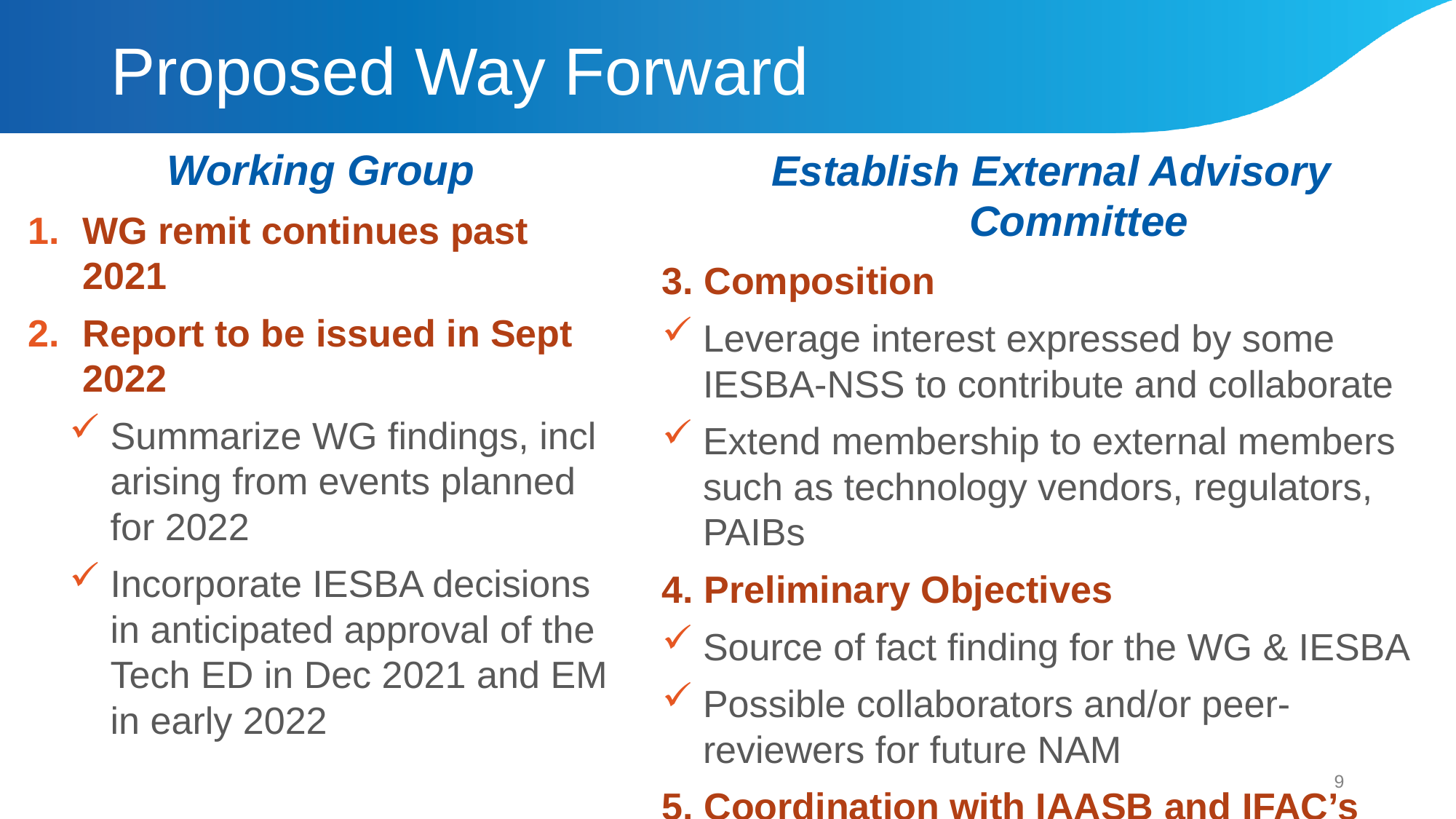

# Proposed Way Forward
Establish External Advisory Committee
3. Composition
Leverage interest expressed by some IESBA-NSS to contribute and collaborate
Extend membership to external members such as technology vendors, regulators, PAIBs
4. Preliminary Objectives
Source of fact finding for the WG & IESBA
Possible collaborators and/or peer-reviewers for future NAM
5. Coordination with IAASB and IFAC’s technology groups

Working Group
WG remit continues past 2021
Report to be issued in Sept 2022
Summarize WG findings, incl arising from events planned for 2022
Incorporate IESBA decisions in anticipated approval of the Tech ED in Dec 2021 and EM in early 2022

9